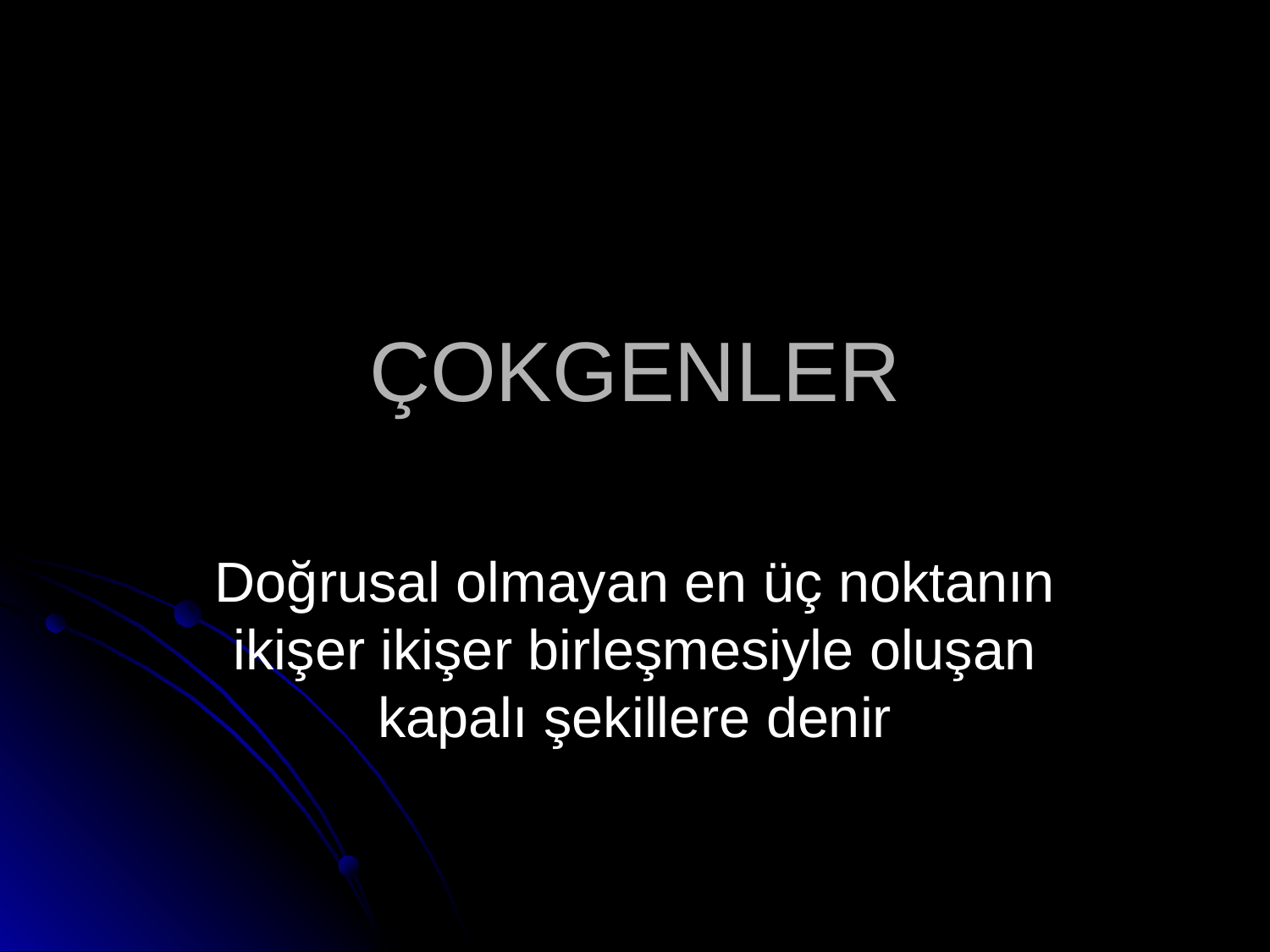

# ÇOKGENLER
Doğrusal olmayan en üç noktanın ikişer ikişer birleşmesiyle oluşan kapalı şekillere denir